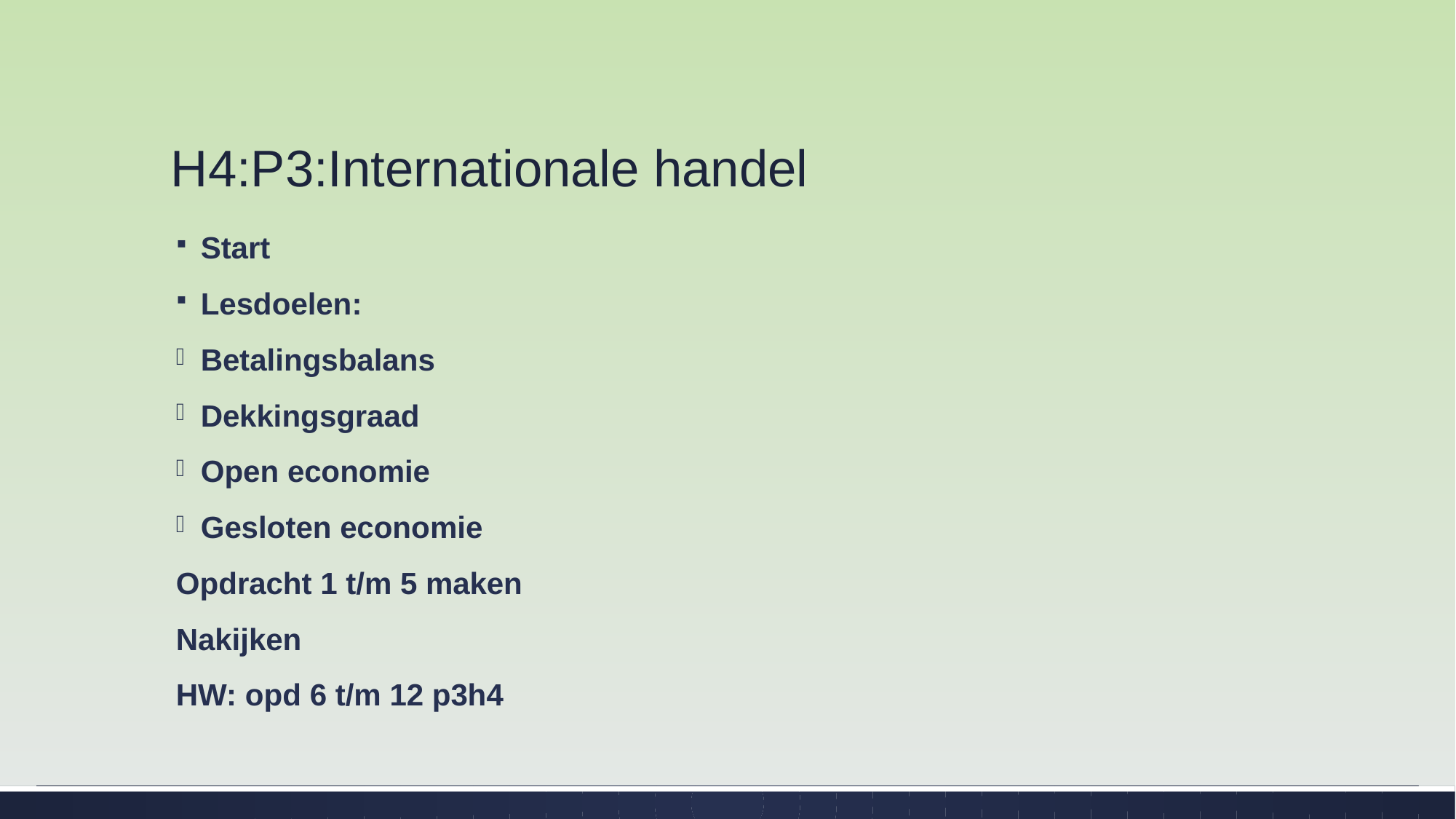

# H4:P3:Internationale handel
Start
Lesdoelen:
Betalingsbalans
Dekkingsgraad
Open economie
Gesloten economie
Opdracht 1 t/m 5 maken
Nakijken
HW: opd 6 t/m 12 p3h4